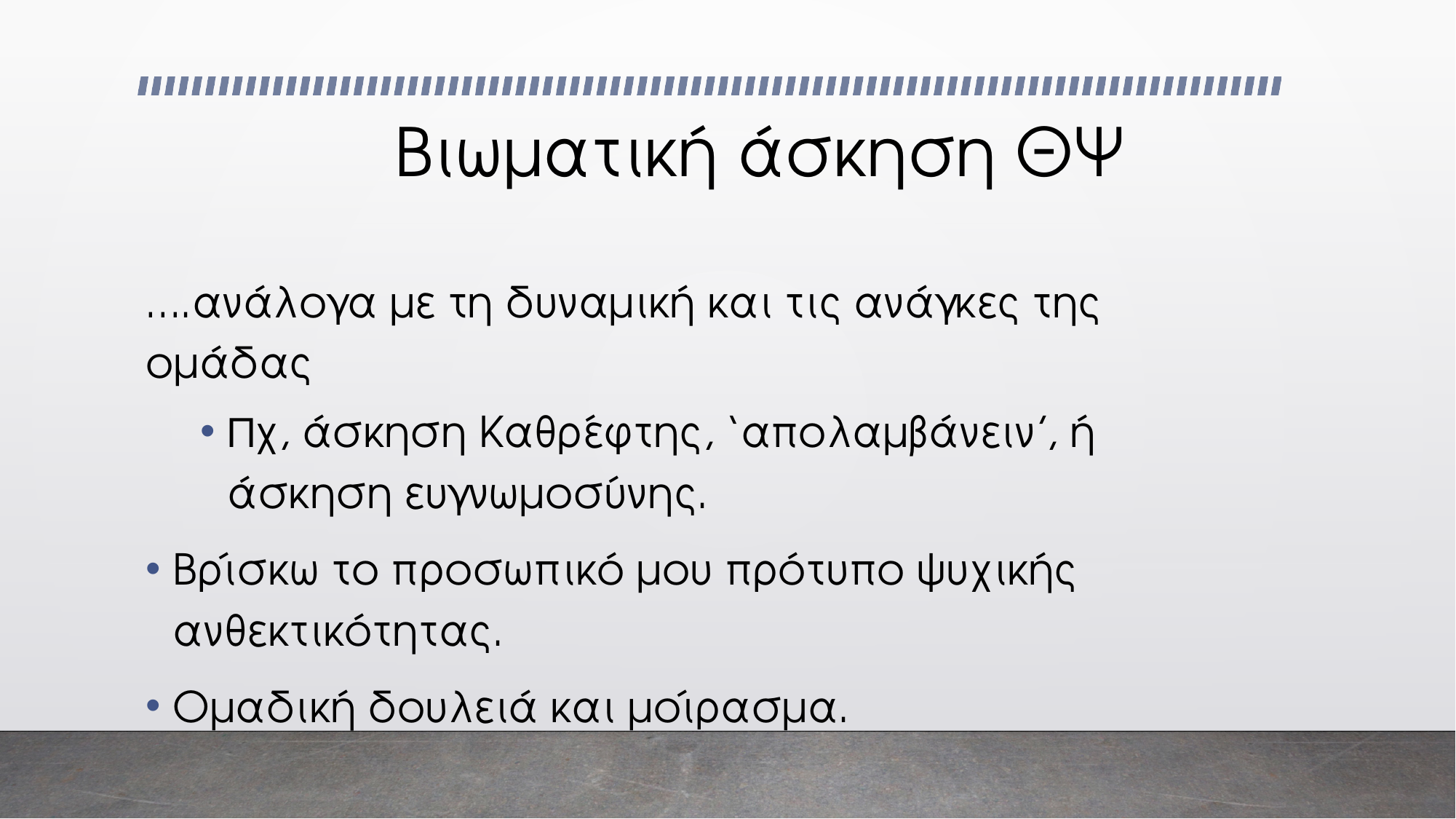

# Βιωματική άσκηση ΘΨ
….ανάλογα με τη δυναμική και τις ανάγκες της ομάδας
Πχ, άσκηση Καθρέφτης, ‘απολαμβάνειν’, ή άσκηση ευγνωμοσύνης.
Βρίσκω το προσωπικό μου πρότυπο ψυχικής ανθεκτικότητας.
Ομαδική δουλειά και μοίρασμα.